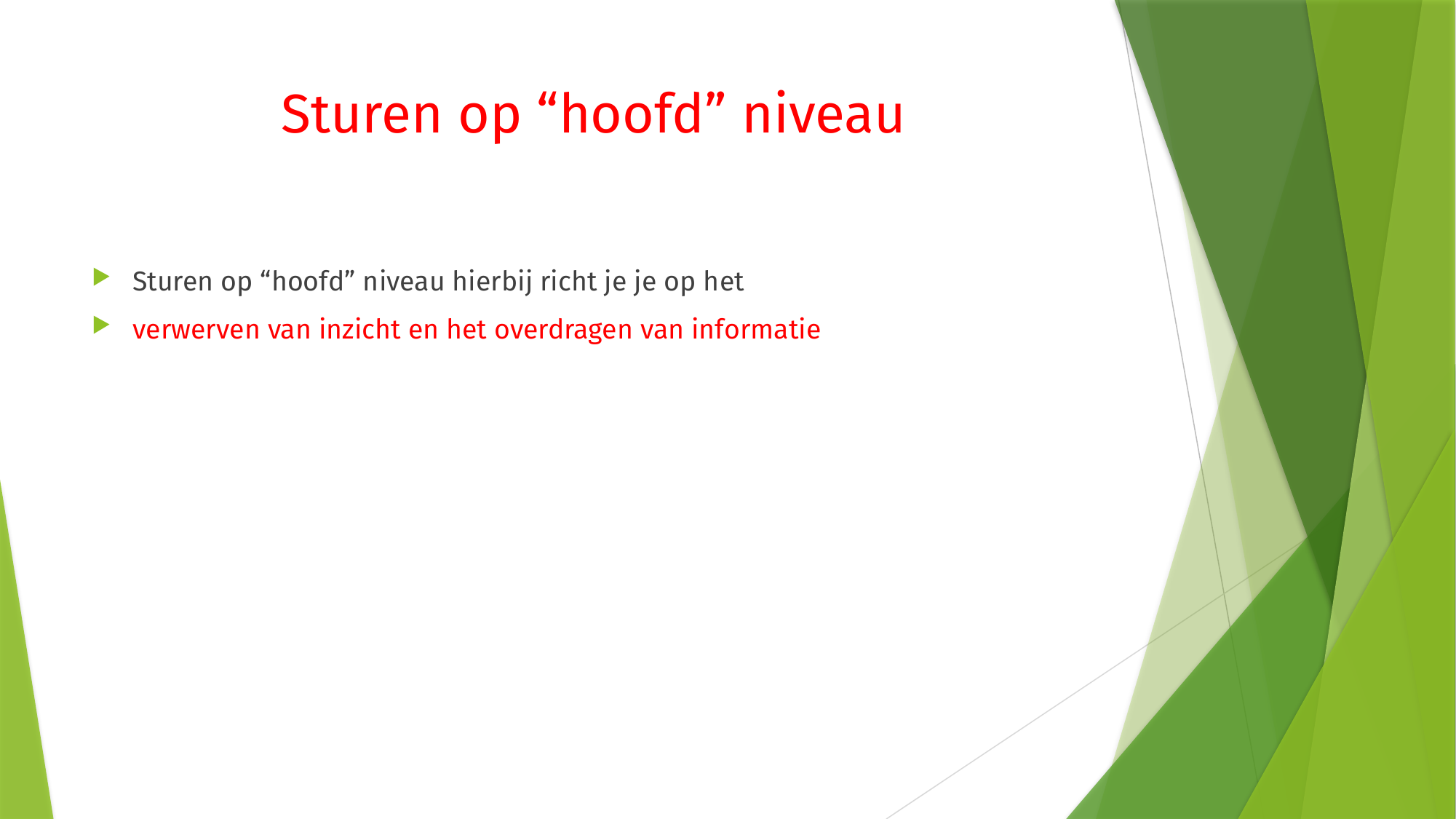

# Sturen op “hoofd” niveau
Sturen op “hoofd” niveau hierbij richt je je op het
verwerven van inzicht en het overdragen van informatie